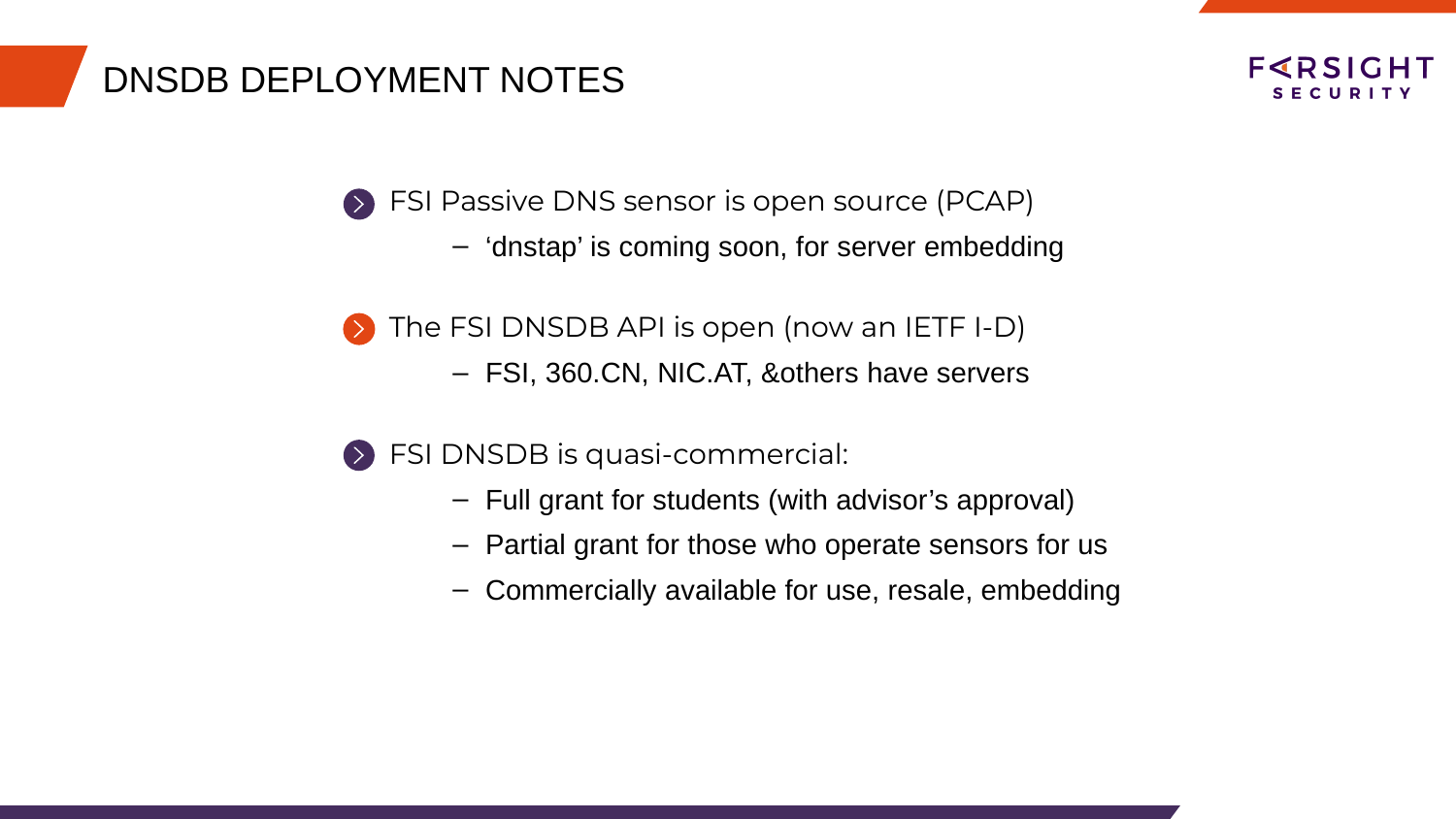

# DNSDB DEPLOYMENT NOTES
FSI Passive DNS sensor is open source (PCAP)
‘dnstap’ is coming soon, for server embedding
The FSI DNSDB API is open (now an IETF I-D)
FSI, 360.CN, NIC.AT, &others have servers
FSI DNSDB is quasi-commercial:
Full grant for students (with advisor’s approval)
Partial grant for those who operate sensors for us
Commercially available for use, resale, embedding